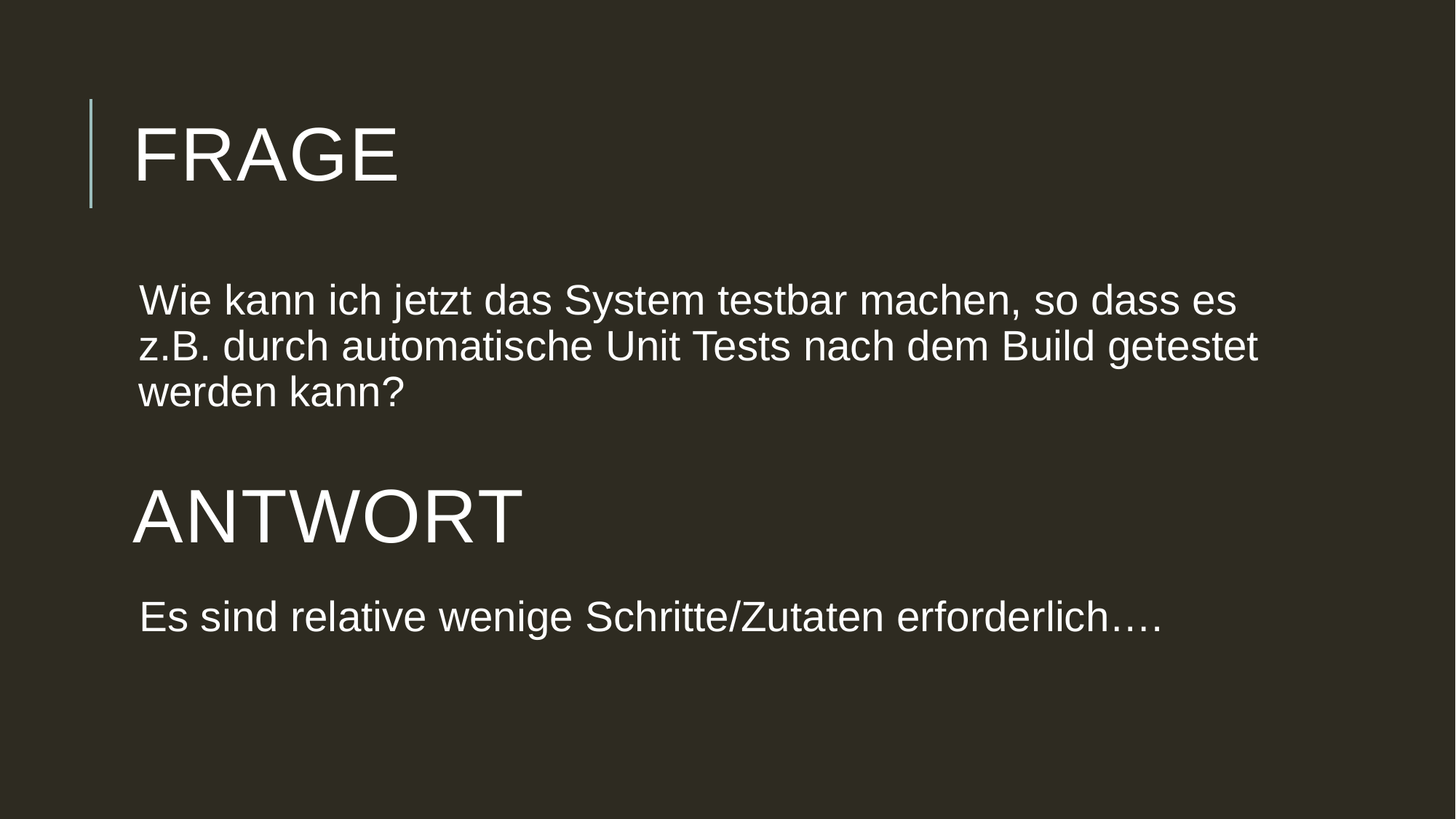

# Frage
Wie kann ich jetzt das System testbar machen, so dass es z.B. durch automatische Unit Tests nach dem Build getestet werden kann?
Antwort
Es sind relative wenige Schritte/Zutaten erforderlich….